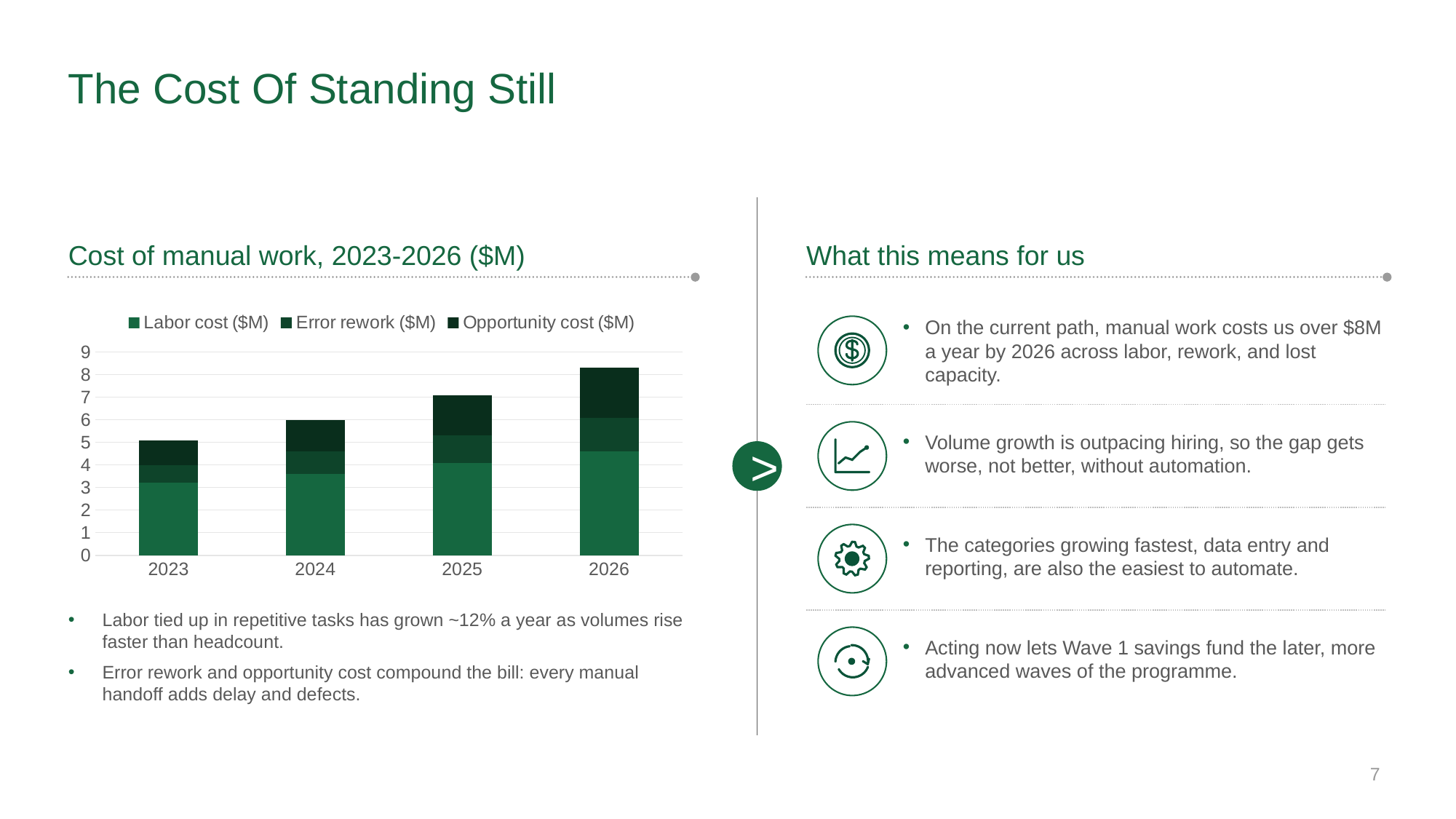

# The Cost Of Standing Still
Cost of manual work, 2023-2026 ($M)
What this means for us

### Chart

| Category | Labor cost ($M) | Error rework ($M) | Opportunity cost ($M) |
|---|---|---|---|
| 2023 | 3.2 | 0.8 | 1.1 |
| 2024 | 3.6 | 1.0 | 1.4 |
| 2025 | 4.1 | 1.2 | 1.8 |
| 2026 | 4.6 | 1.5 | 2.2 |
On the current path, manual work costs us over $8M a year by 2026 across labor, rework, and lost capacity.

Volume growth is outpacing hiring, so the gap gets worse, not better, without automation.

>

The categories growing fastest, data entry and reporting, are also the easiest to automate.

Labor tied up in repetitive tasks has grown ~12% a year as volumes rise faster than headcount.
Error rework and opportunity cost compound the bill: every manual handoff adds delay and defects.

Acting now lets Wave 1 savings fund the later, more advanced waves of the programme.

7